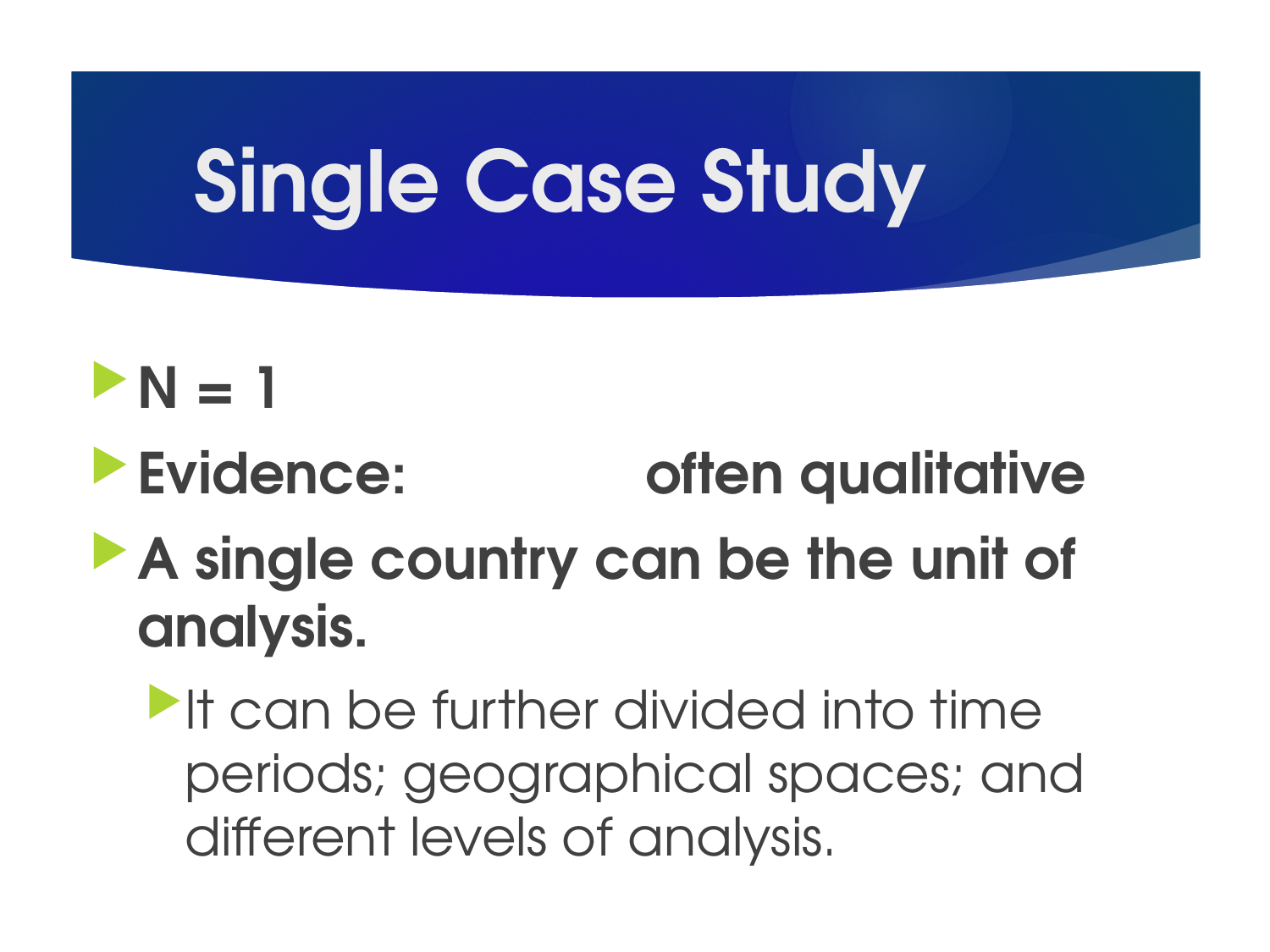

# Single Case Study
N = 1
Evidence:		often qualitative
A single country can be the unit of analysis.
It can be further divided into time periods; geographical spaces; and different levels of analysis.